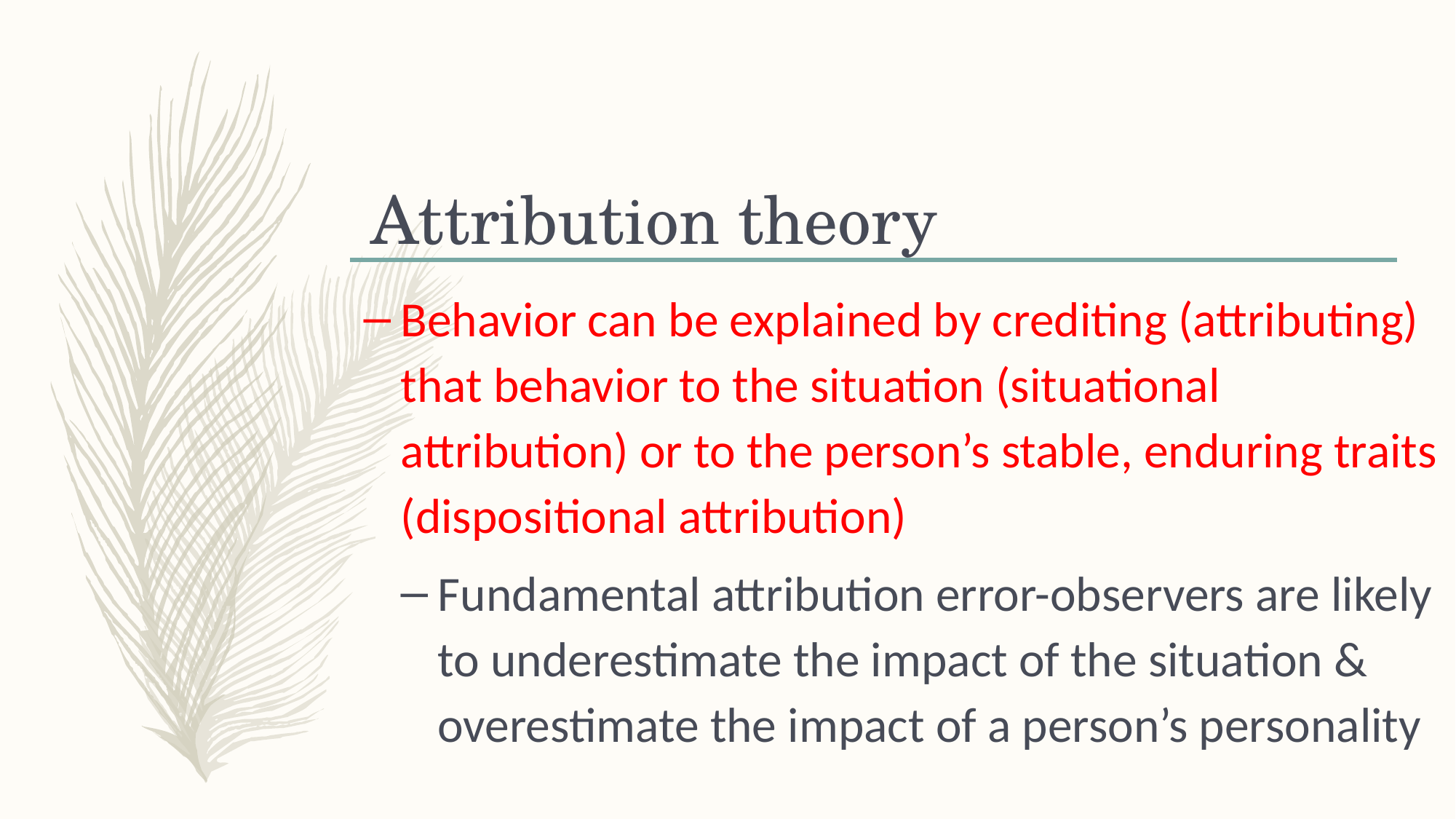

# Attribution theory
Behavior can be explained by crediting (attributing) that behavior to the situation (situational attribution) or to the person’s stable, enduring traits (dispositional attribution)
Fundamental attribution error-observers are likely to underestimate the impact of the situation & overestimate the impact of a person’s personality